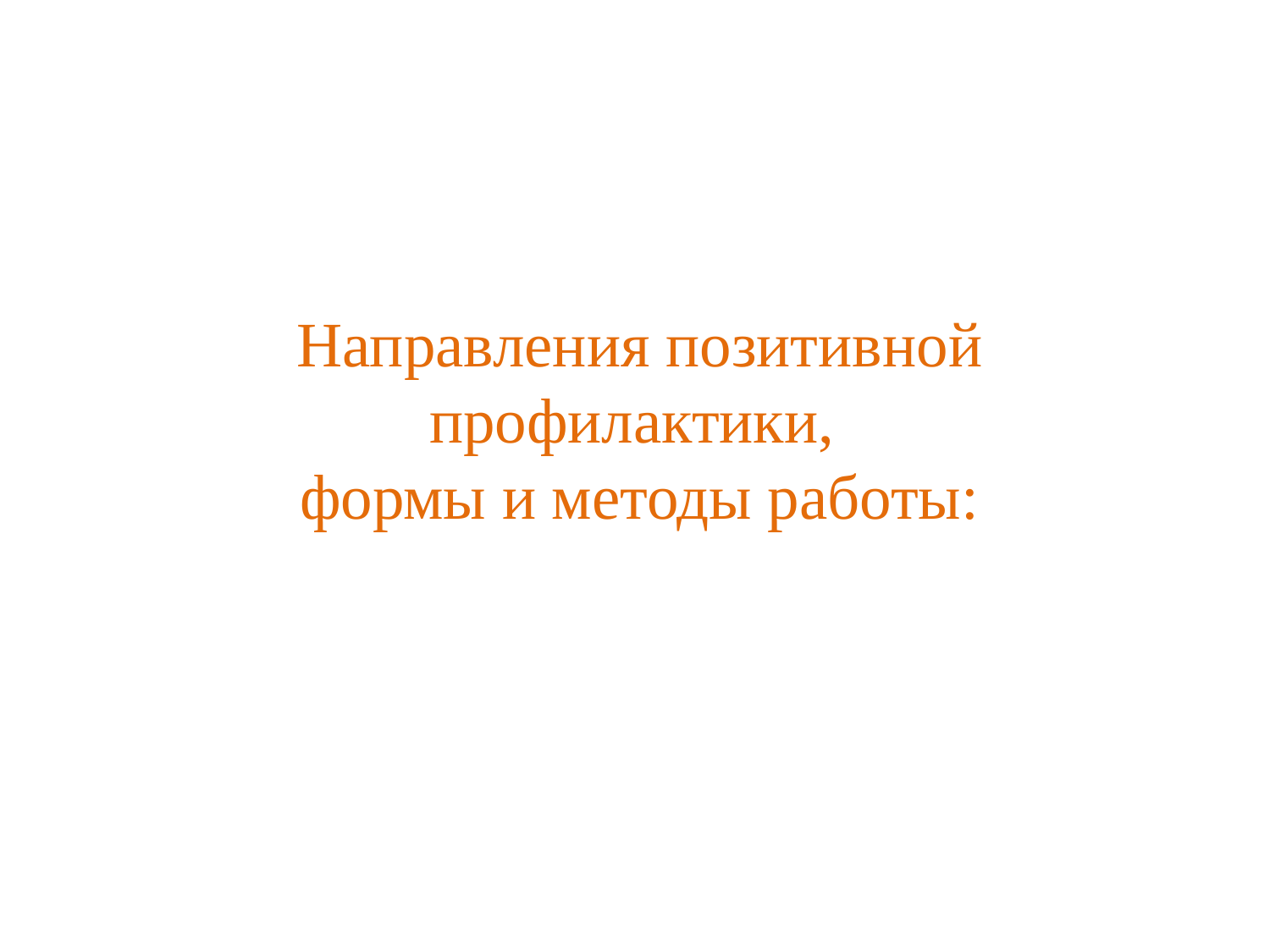

Направления позитивной профилактики,
формы и методы работы: